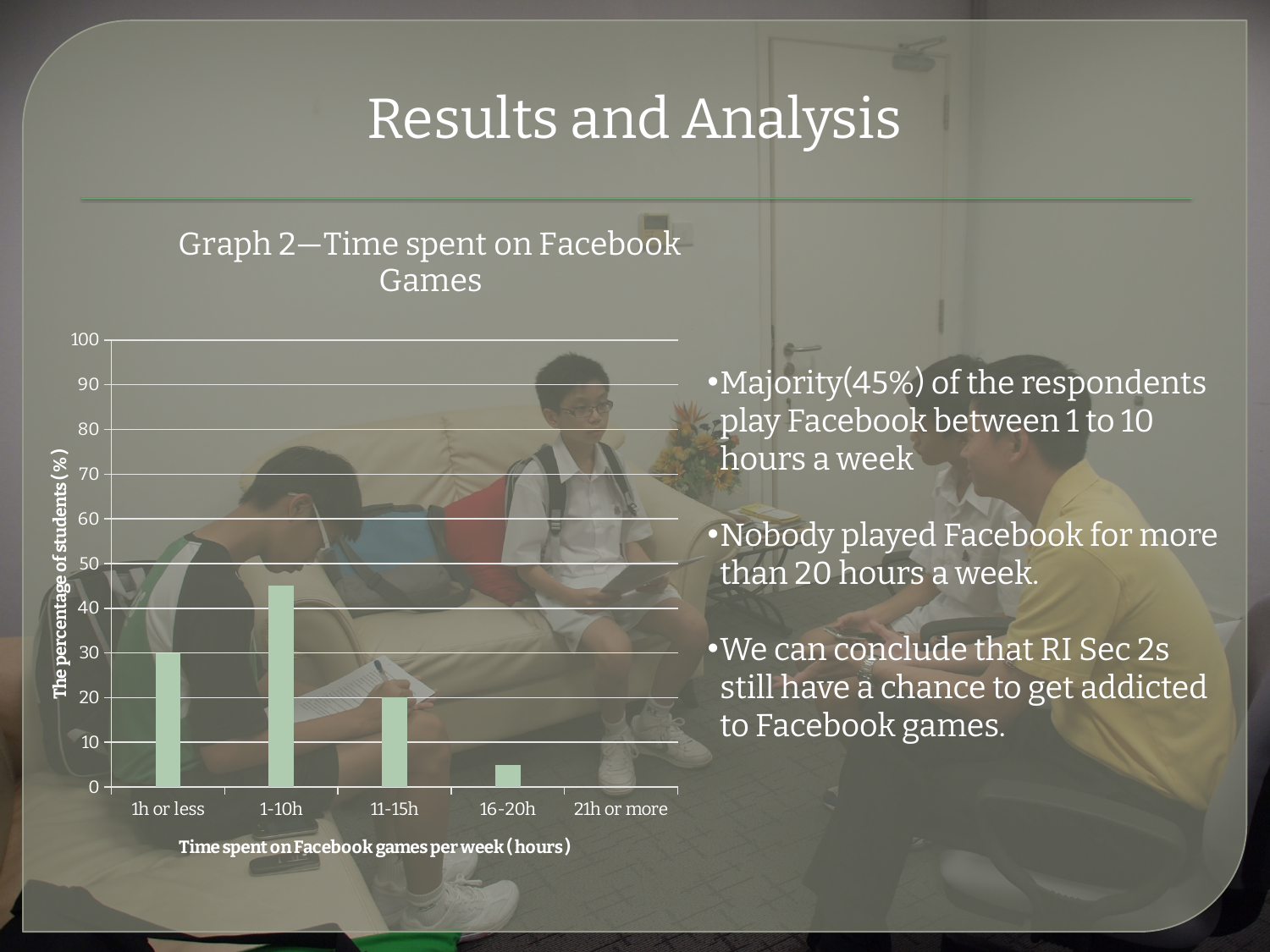

Results and Analysis

### Chart: Graph 2—Time spent on Facebook Games

| Category | Series 1 | Series 2 | Series 3 |
|---|---|---|---|
| 1h or less | None | 30.0 | None |
| 1-10h | None | 45.0 | None |
| 11-15h | None | 20.0 | None |
| 16-20h | None | 5.0 | None |
| 21h or more | None | 0.0 | None |
Majority(45%) of the respondents play Facebook between 1 to 10 hours a week

Nobody played Facebook for more than 20 hours a week.

We can conclude that RI Sec 2s still have a chance to get addicted to Facebook games.